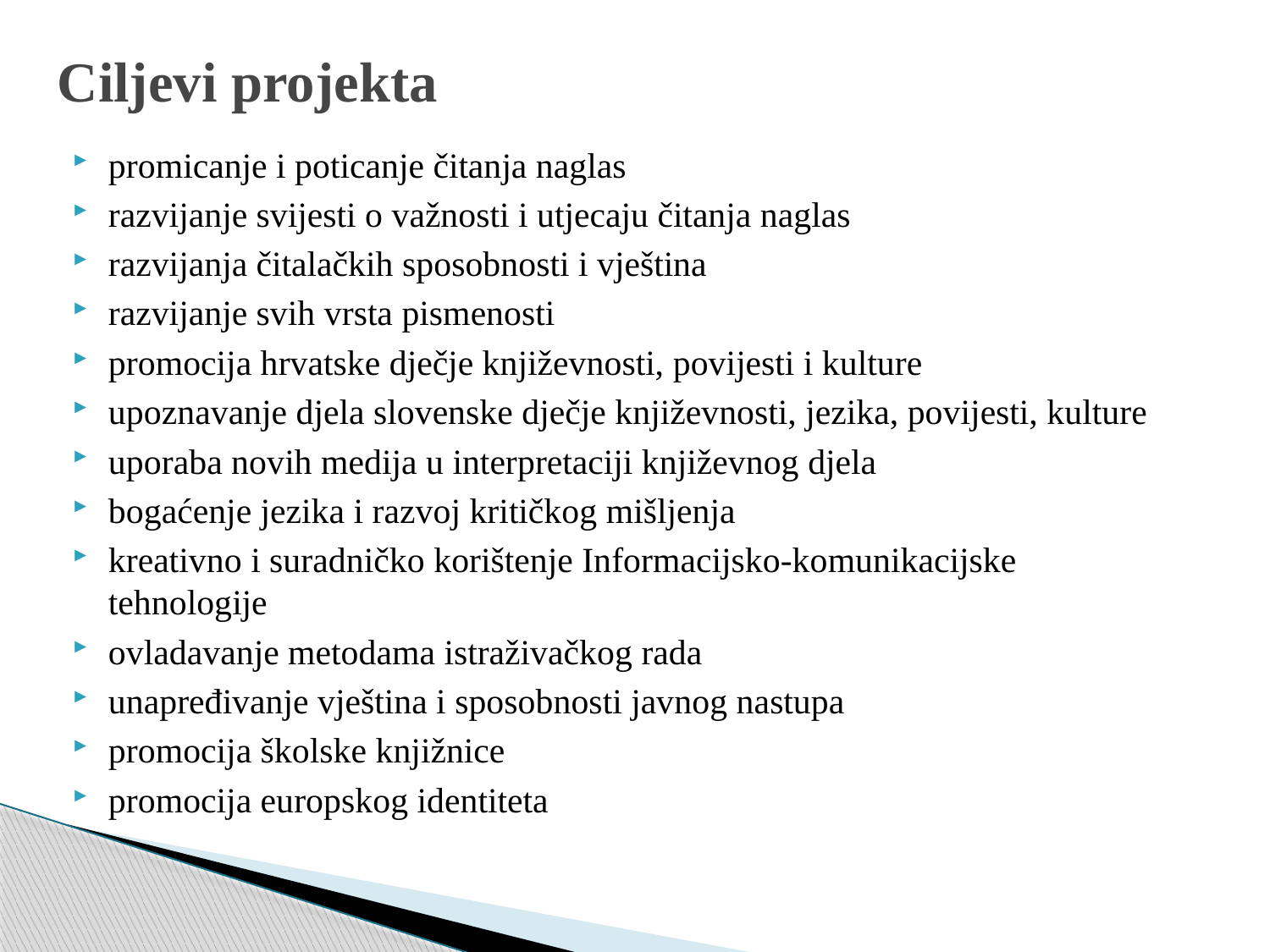

# Ciljevi projekta
promicanje i poticanje čitanja naglas
razvijanje svijesti o važnosti i utjecaju čitanja naglas
razvijanja čitalačkih sposobnosti i vještina
razvijanje svih vrsta pismenosti
promocija hrvatske dječje književnosti, povijesti i kulture
upoznavanje djela slovenske dječje književnosti, jezika, povijesti, kulture
uporaba novih medija u interpretaciji književnog djela
bogaćenje jezika i razvoj kritičkog mišljenja
kreativno i suradničko korištenje Informacijsko-komunikacijske tehnologije
ovladavanje metodama istraživačkog rada
unapređivanje vještina i sposobnosti javnog nastupa
promocija školske knjižnice
promocija europskog identiteta